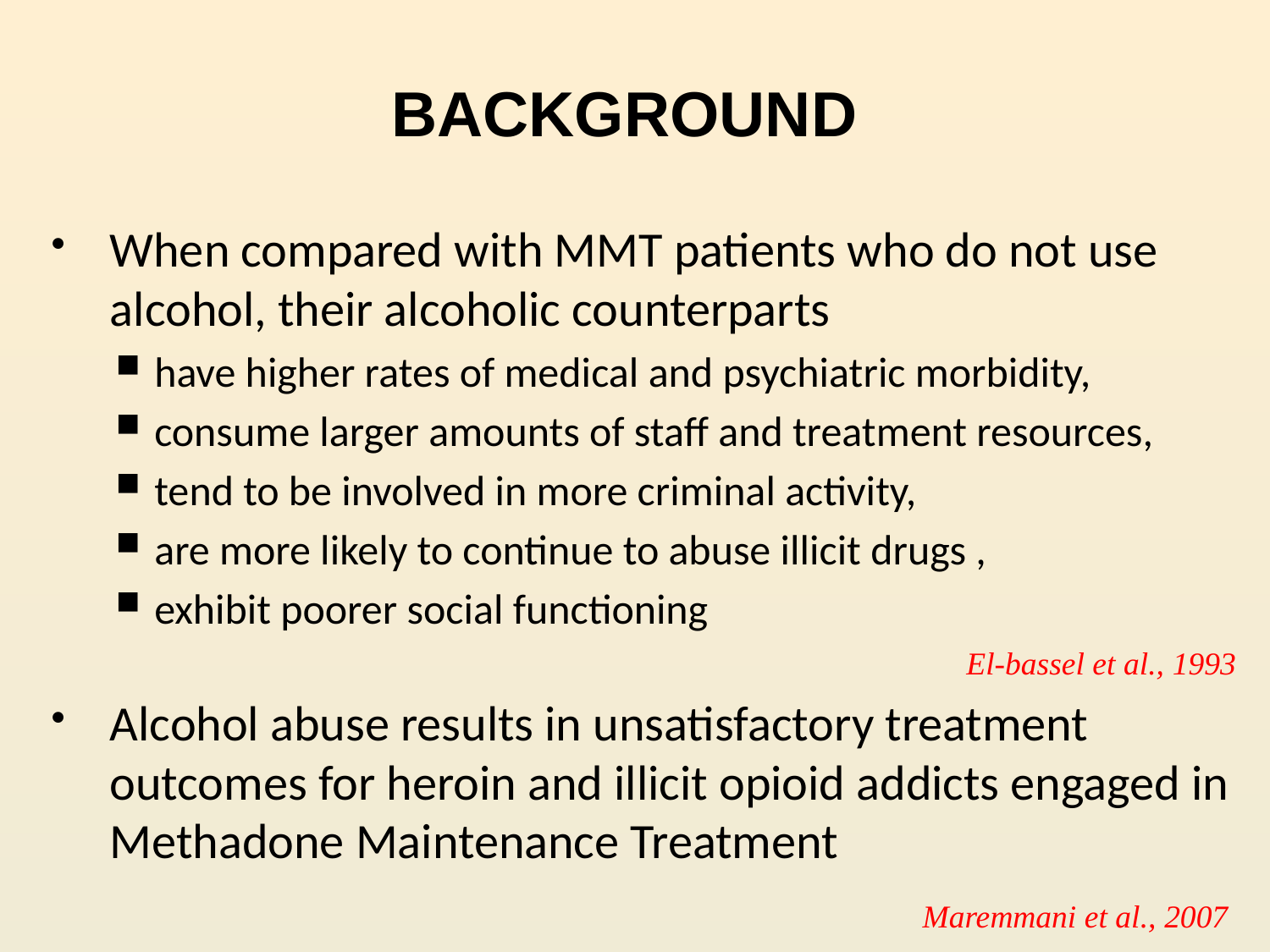

BACKGROUND
When compared with MMT patients who do not use alcohol, their alcoholic counterparts
have higher rates of medical and psychiatric morbidity,
consume larger amounts of staff and treatment resources,
tend to be involved in more criminal activity,
are more likely to continue to abuse illicit drugs ,
exhibit poorer social functioning
                El-bassel et al., 1993
Alcohol abuse results in unsatisfactory treatment outcomes for heroin and illicit opioid addicts engaged in Methadone Maintenance Treatment
                    Maremmani et al., 2007